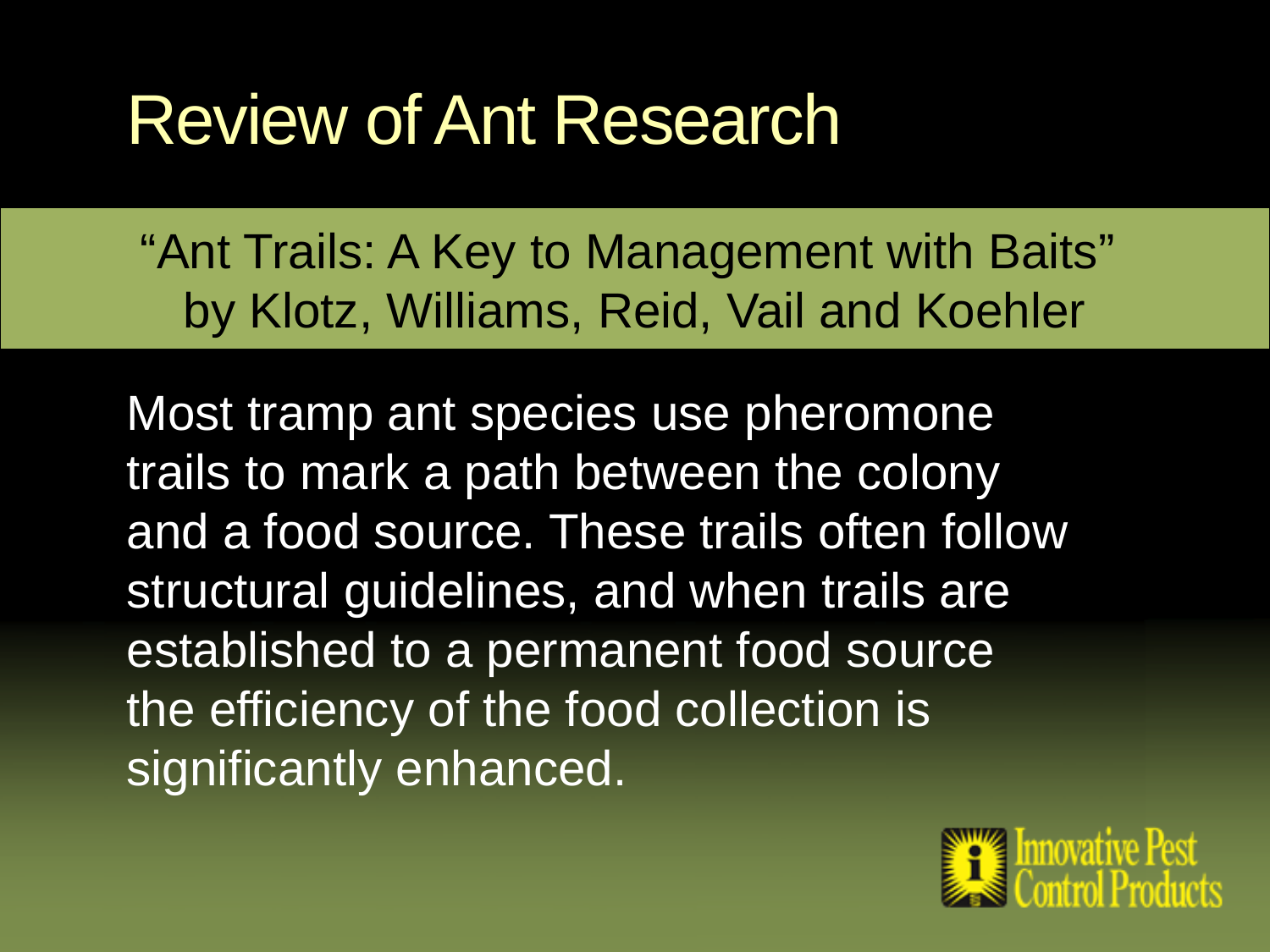

# Review of Ant Research
“Ant Trails: A Key to Management with Baits”
by Klotz, Williams, Reid, Vail and Koehler
Most tramp ant species use pheromone
trails to mark a path between the colony
and a food source. These trails often follow structural guidelines, and when trails are established to a permanent food source
the efficiency of the food collection is significantly enhanced.